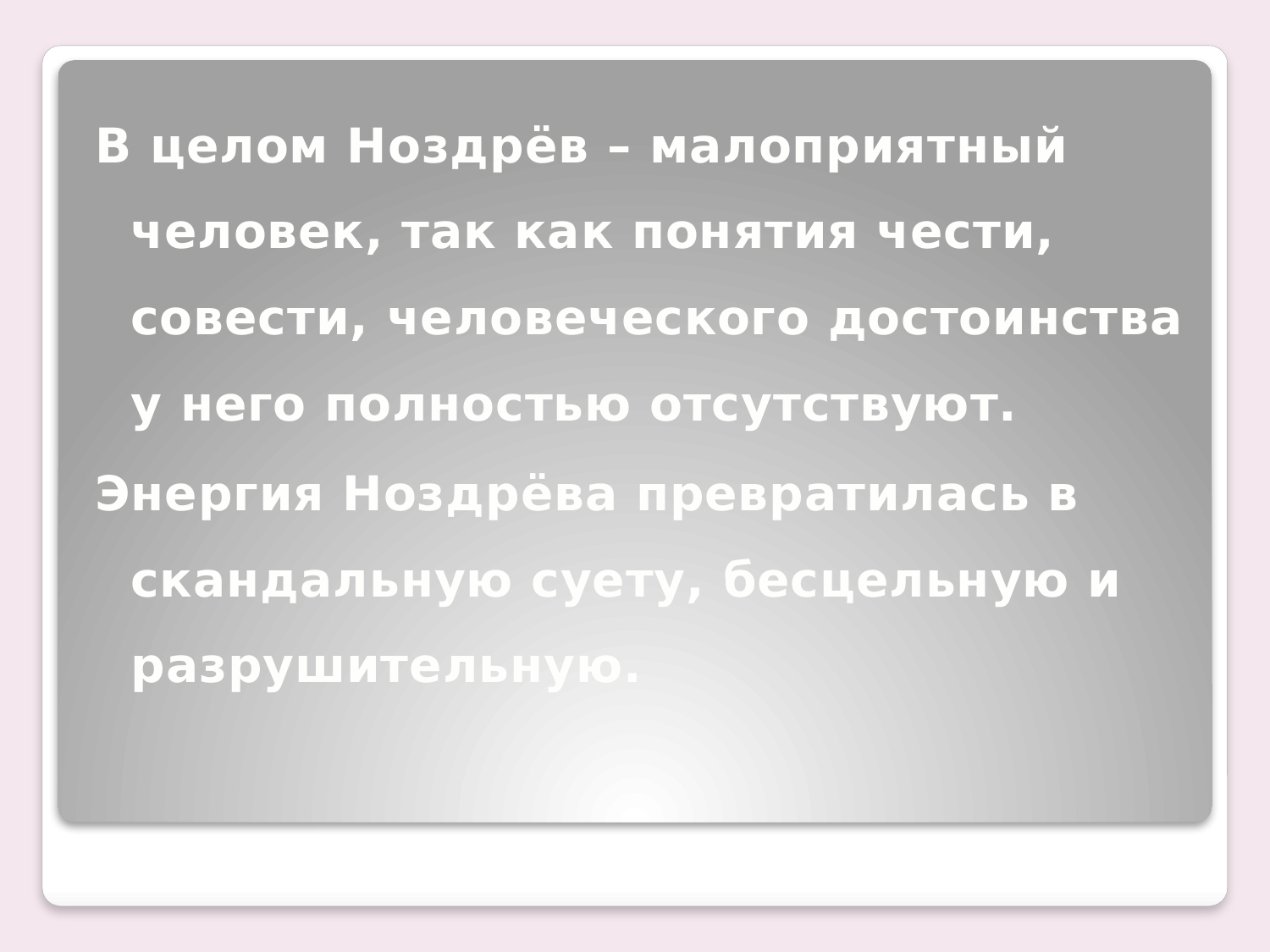

В целом Ноздрёв – малоприятный человек, так как понятия чести, совести, человеческого достоинства у него полностью отсутствуют.
Энергия Ноздрёва превратилась в скандальную суету, бесцельную и разрушительную.